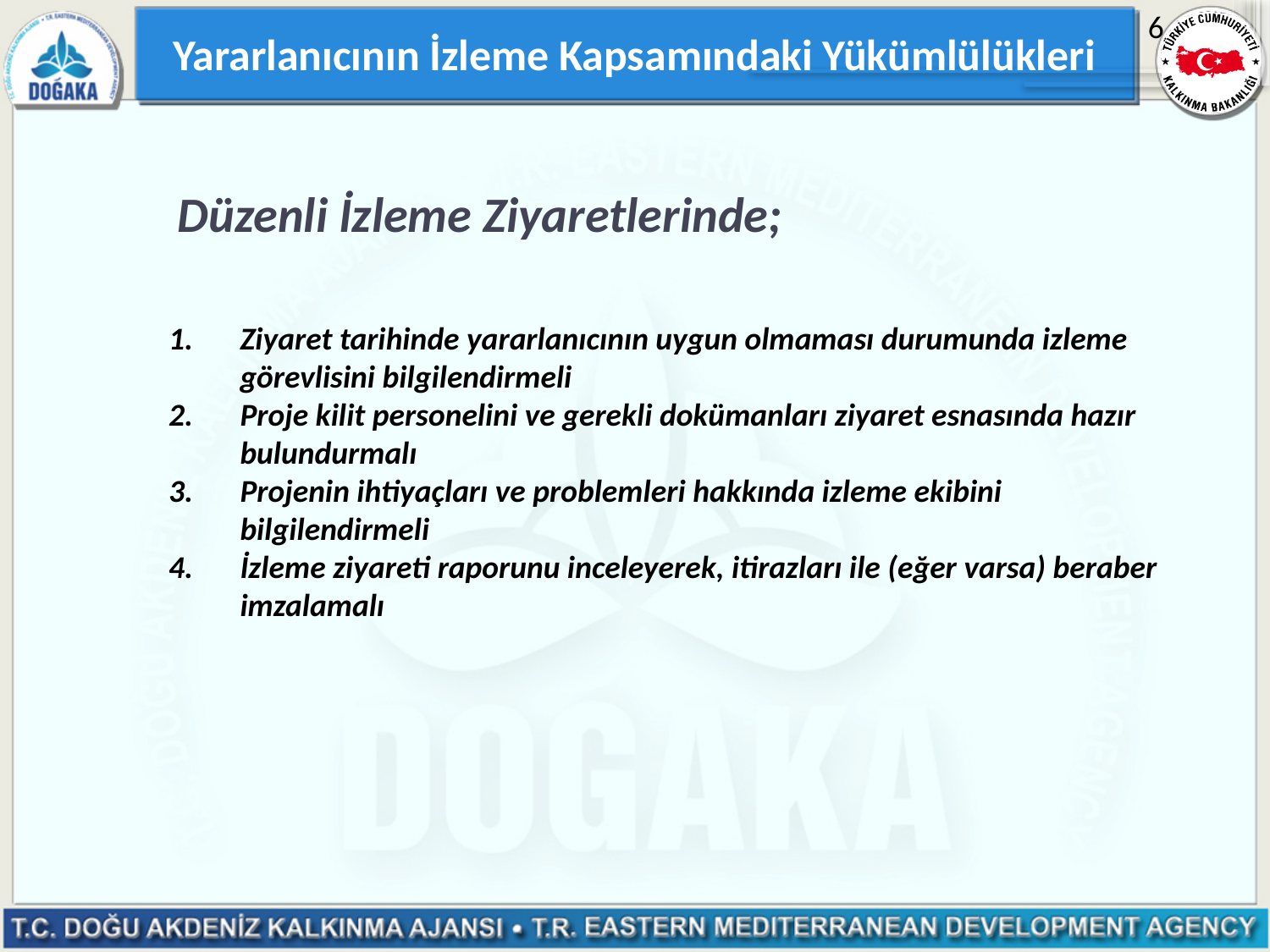

Yararlanıcının İzleme Kapsamındaki Yükümlülükleri
6
Düzenli İzleme Ziyaretlerinde;
Ziyaret tarihinde yararlanıcının uygun olmaması durumunda izleme görevlisini bilgilendirmeli
Proje kilit personelini ve gerekli dokümanları ziyaret esnasında hazır bulundurmalı
Projenin ihtiyaçları ve problemleri hakkında izleme ekibini bilgilendirmeli
İzleme ziyareti raporunu inceleyerek, itirazları ile (eğer varsa) beraber imzalamalı